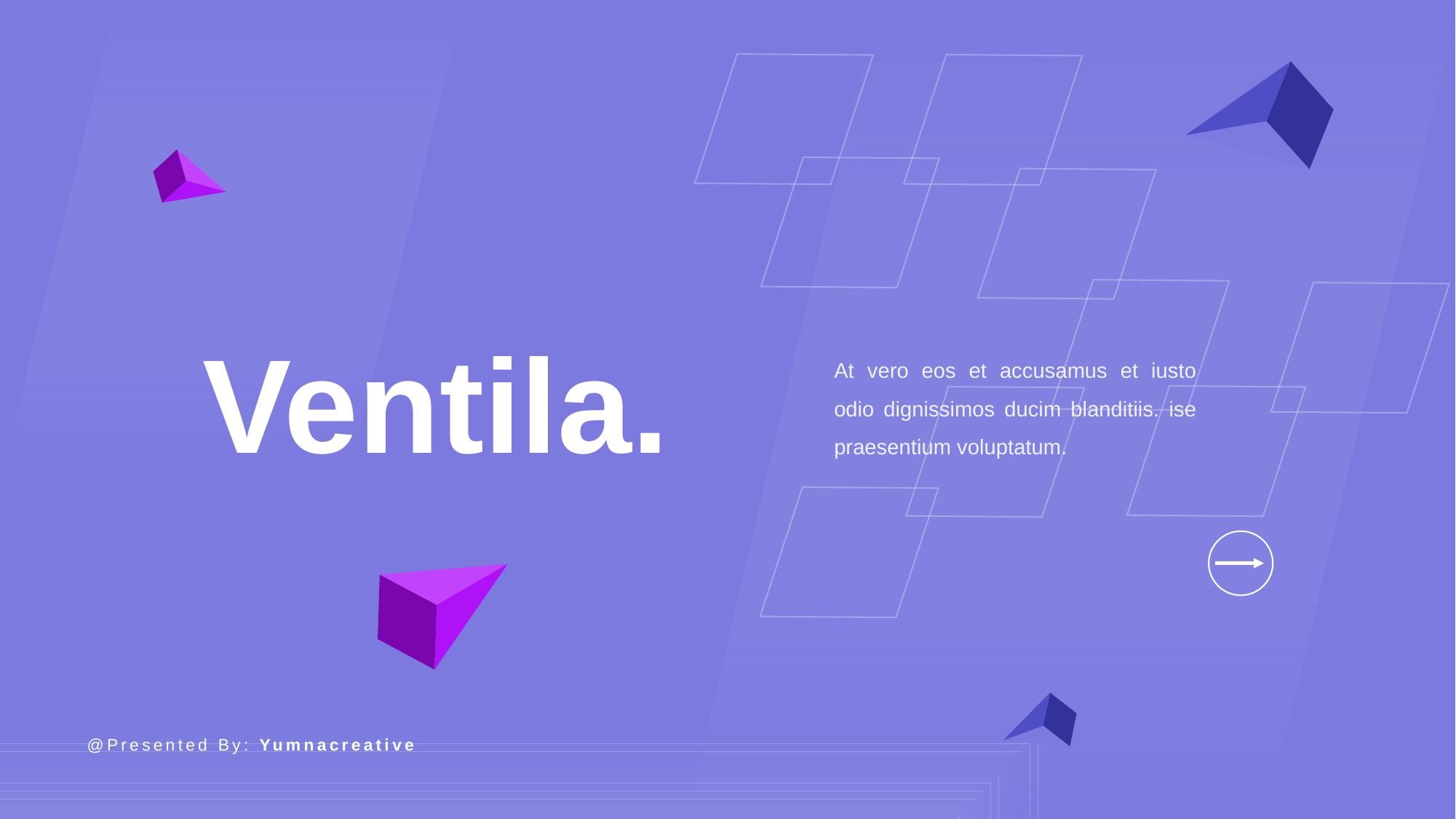

Ventila.
At vero eos et accusamus et iusto odio dignissimos ducim blanditiis. ise praesentium voluptatum.

@Presented By: Yumnacreative